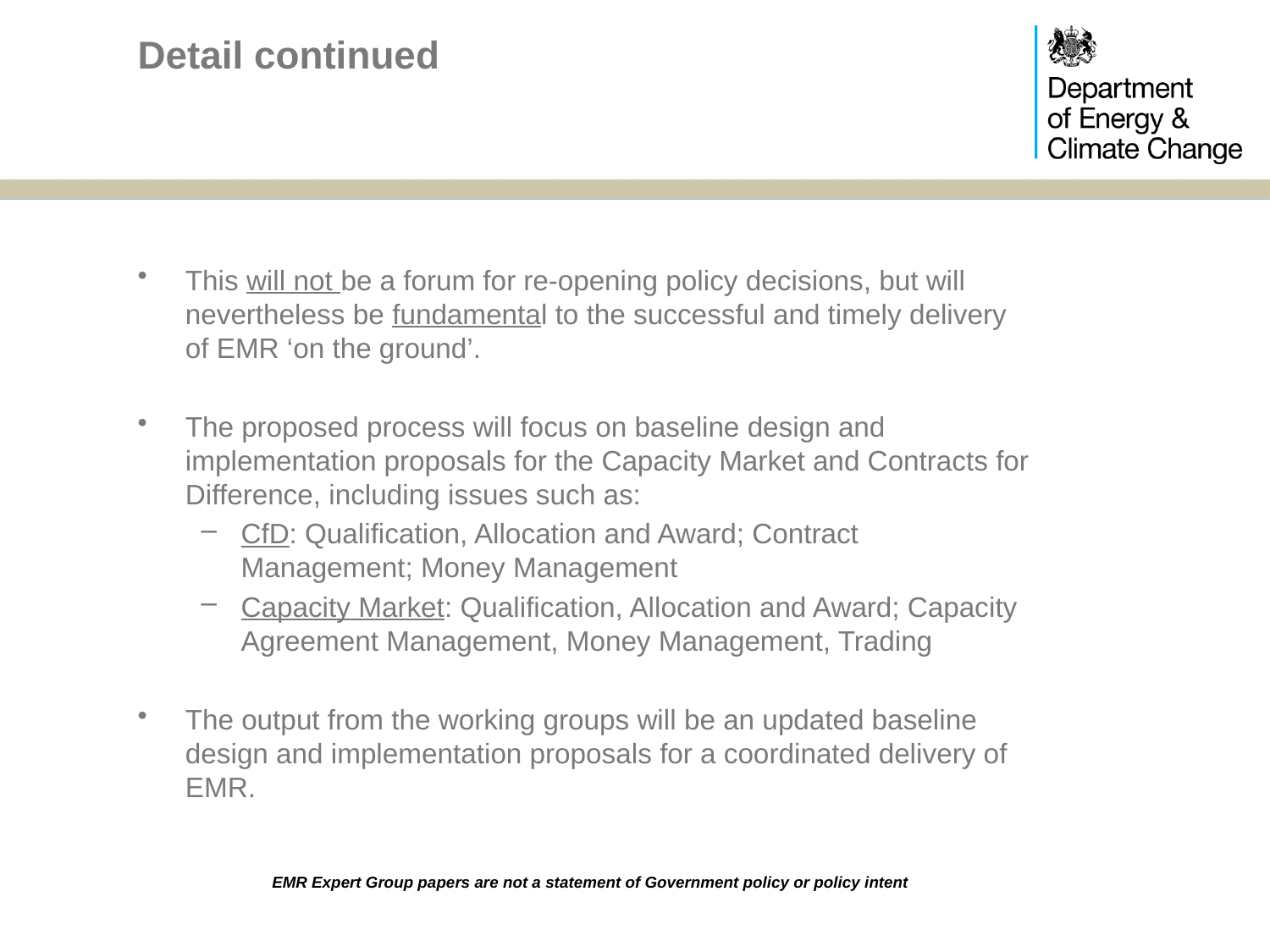

# Detail continued
This will not be a forum for re-opening policy decisions, but will nevertheless be fundamental to the successful and timely delivery of EMR ‘on the ground’.

The proposed process will focus on baseline design and implementation proposals for the Capacity Market and Contracts for Difference, including issues such as:
CfD: Qualification, Allocation and Award; Contract Management; Money Management
Capacity Market: Qualification, Allocation and Award; Capacity Agreement Management, Money Management, Trading

The output from the working groups will be an updated baseline design and implementation proposals for a coordinated delivery of EMR.